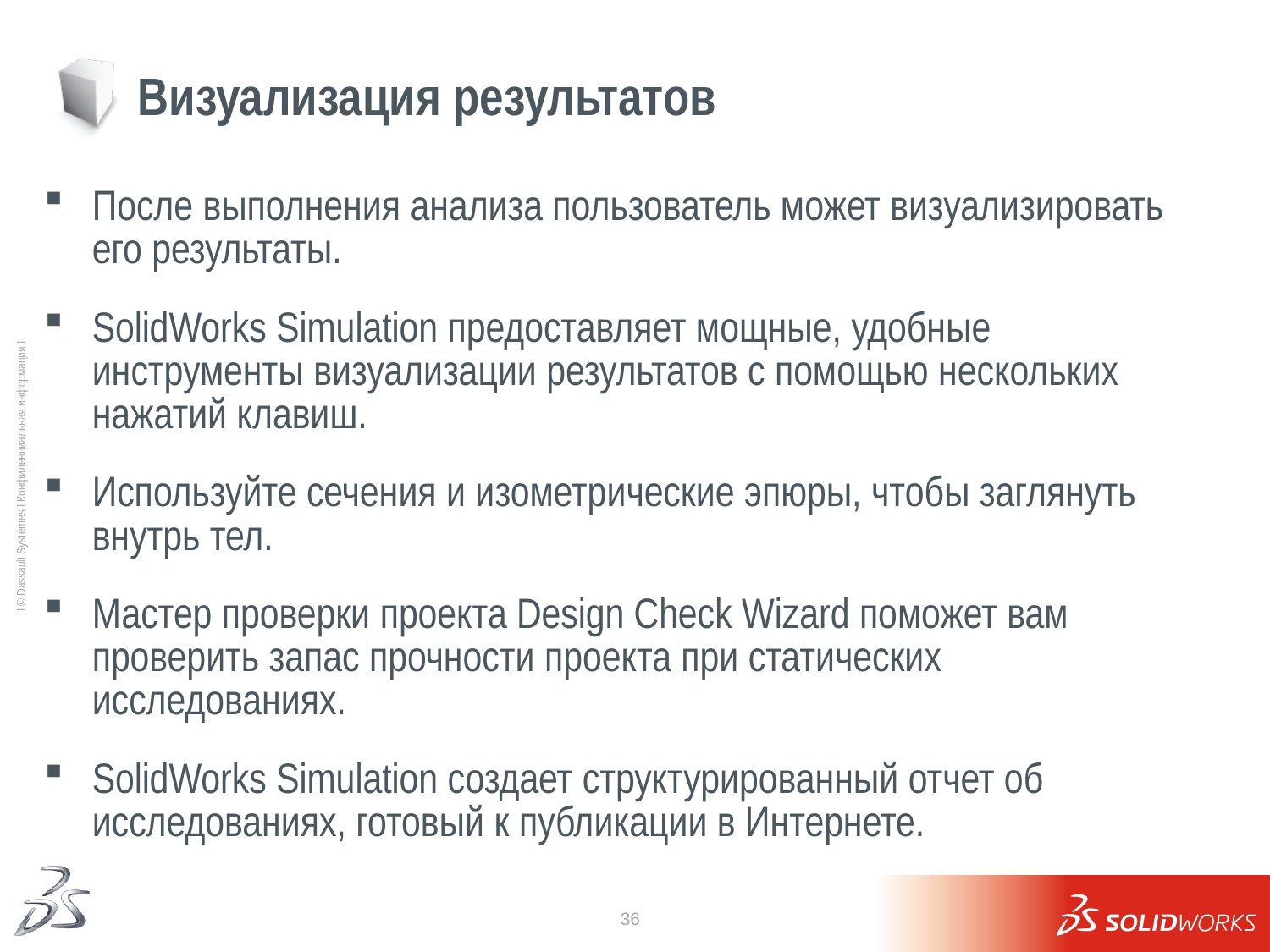

# Визуализация результатов
После выполнения анализа пользователь может визуализировать его результаты.
SolidWorks Simulation предоставляет мощные, удобные инструменты визуализации результатов с помощью нескольких нажатий клавиш.
Используйте сечения и изометрические эпюры, чтобы заглянуть внутрь тел.
Мастер проверки проекта Design Check Wizard поможет вам проверить запас прочности проекта при статических исследованиях.
SolidWorks Simulation создает структурированный отчет об исследованиях, готовый к публикации в Интернете.